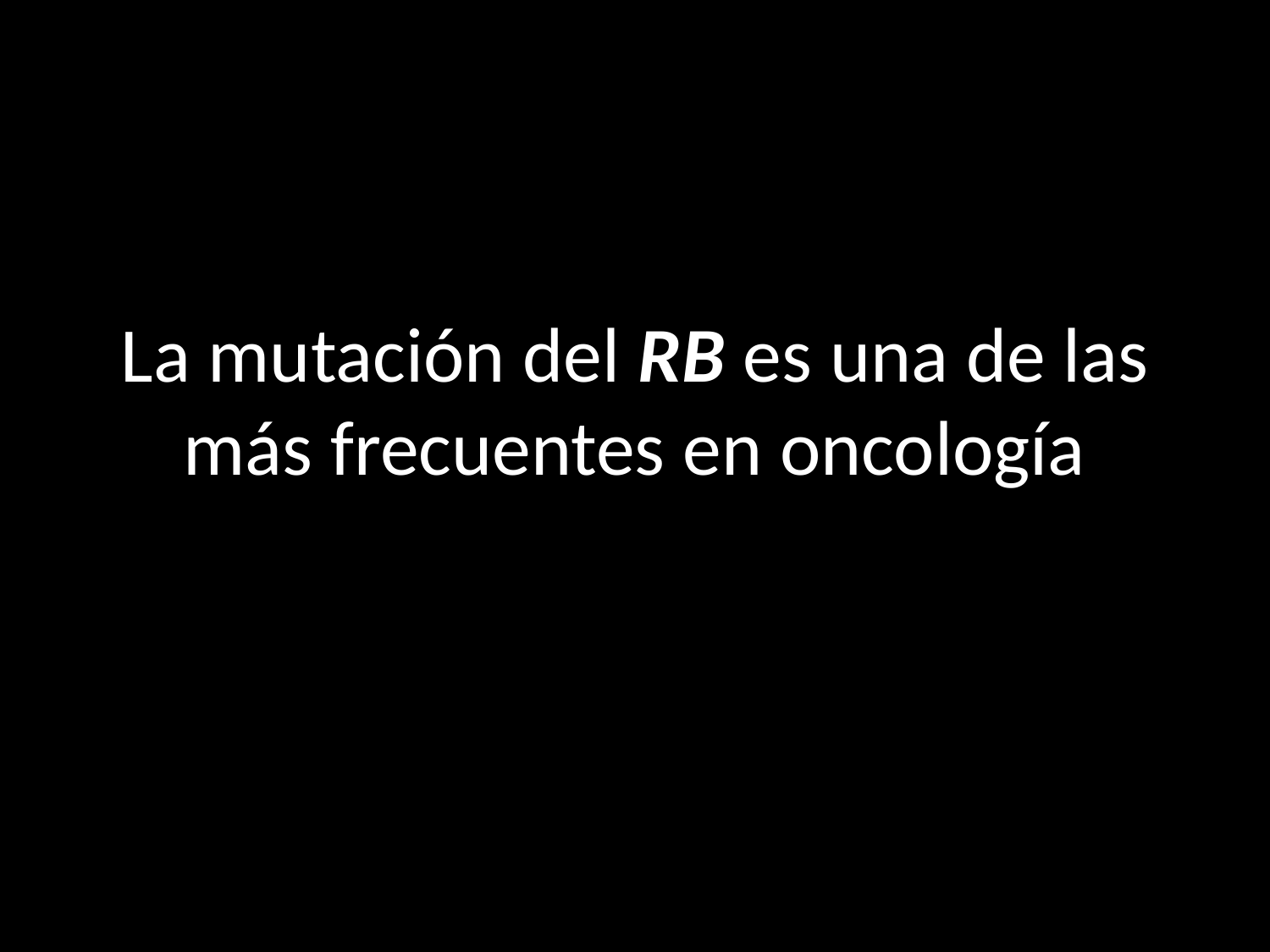

# La mutación del RB es una de las más frecuentes en oncología